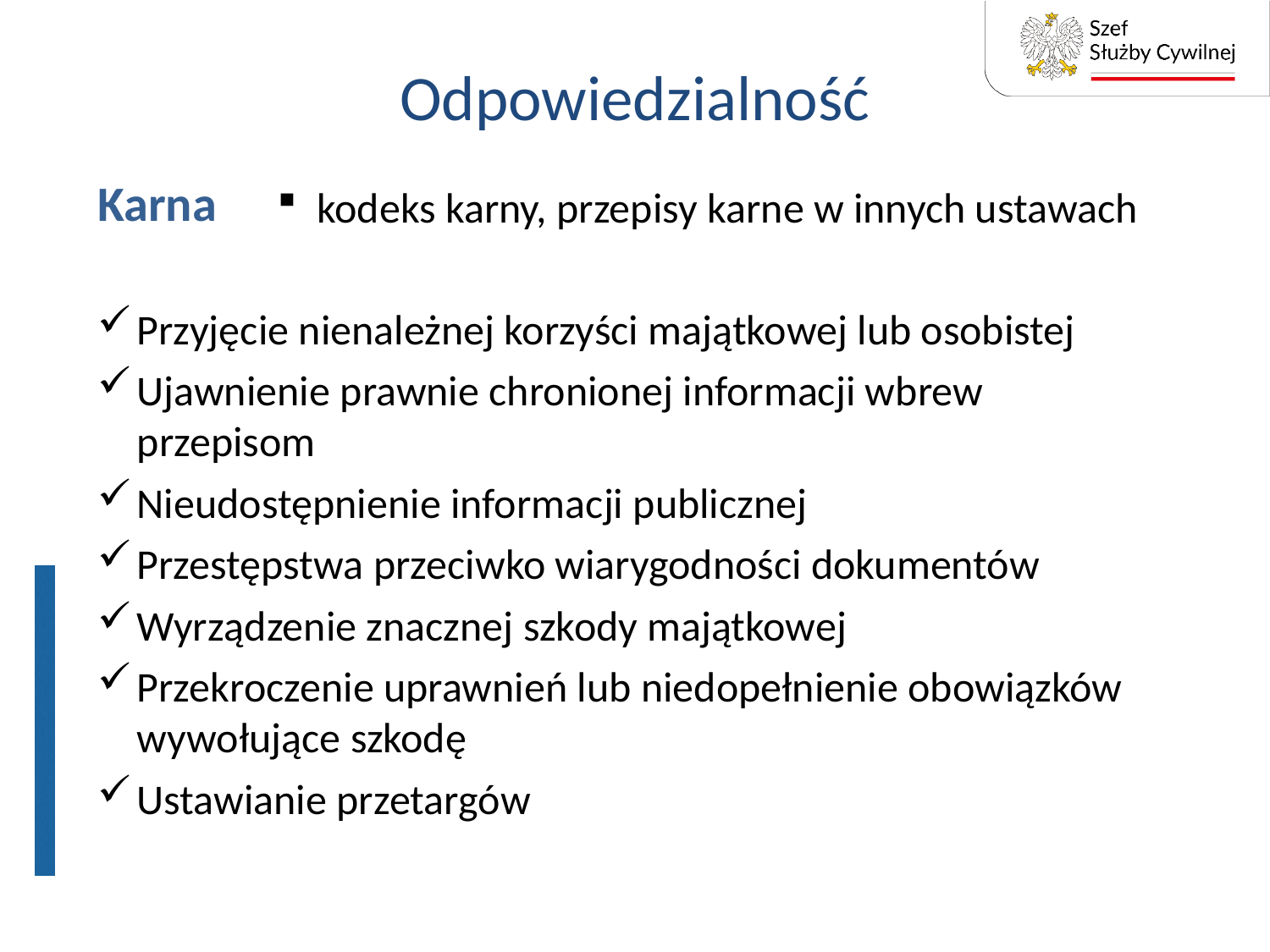

# Odpowiedzialność
Karna
kodeks karny, przepisy karne w innych ustawach
Przyjęcie nienależnej korzyści majątkowej lub osobistej
Ujawnienie prawnie chronionej informacji wbrew przepisom
Nieudostępnienie informacji publicznej
Przestępstwa przeciwko wiarygodności dokumentów
Wyrządzenie znacznej szkody majątkowej
Przekroczenie uprawnień lub niedopełnienie obowiązków wywołujące szkodę
Ustawianie przetargów